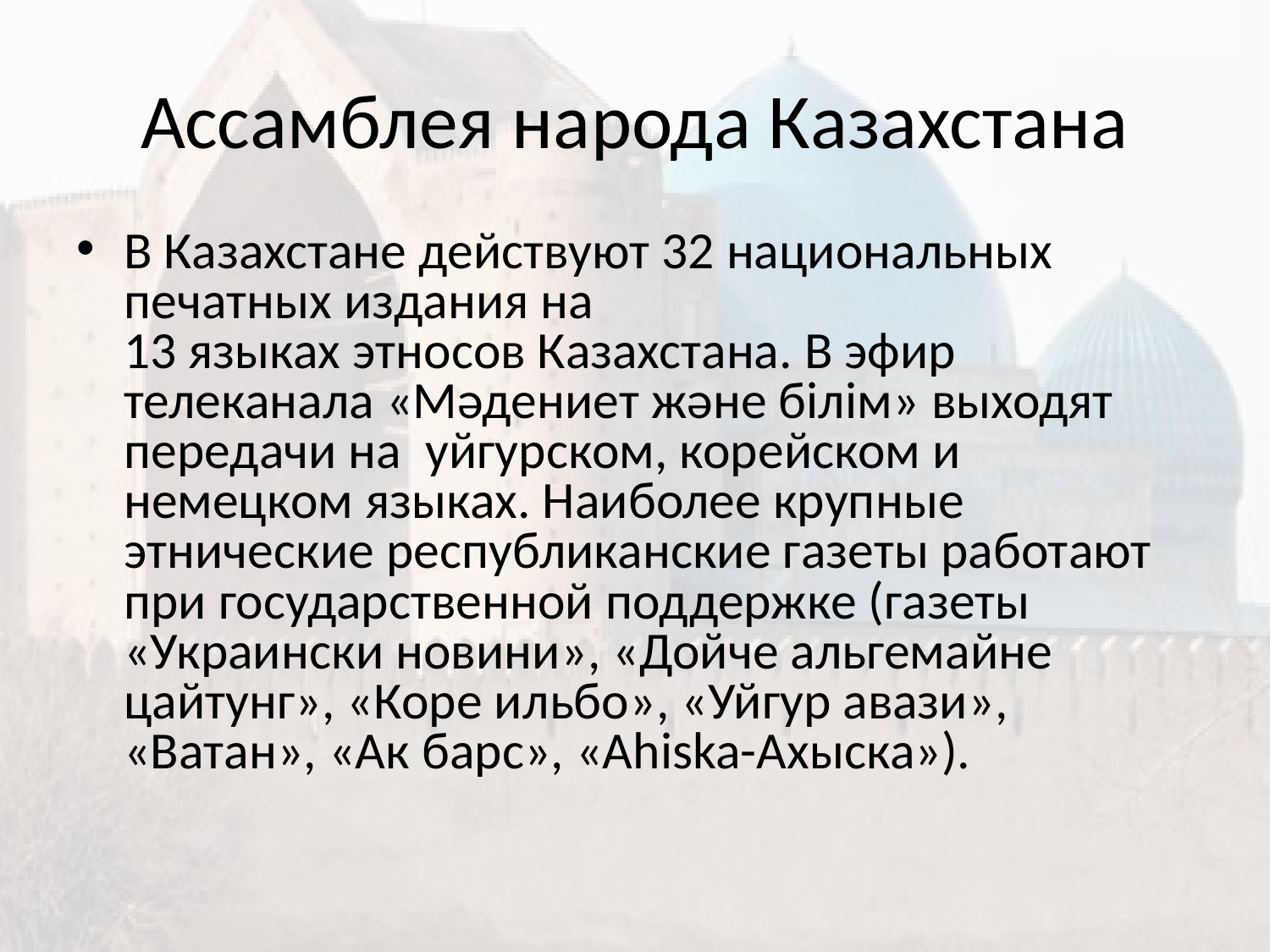

# Ассамблея народа Казахстана
В Казахстане действуют 32 национальных печатных издания на
13 языках этносов Казахстана. В эфир телеканала «Мәдениет және білім» выходят передачи на  уйгурском, корейском и немецком языках. Наиболее крупные этнические республиканские газеты работают при государственной поддержке (газеты «Украински новини», «Дойче альгемайне цайтунг», «Коре ильбо», «Уйгур авази», «Ватан», «Ак барс», «Ahiska-Ахыска»).